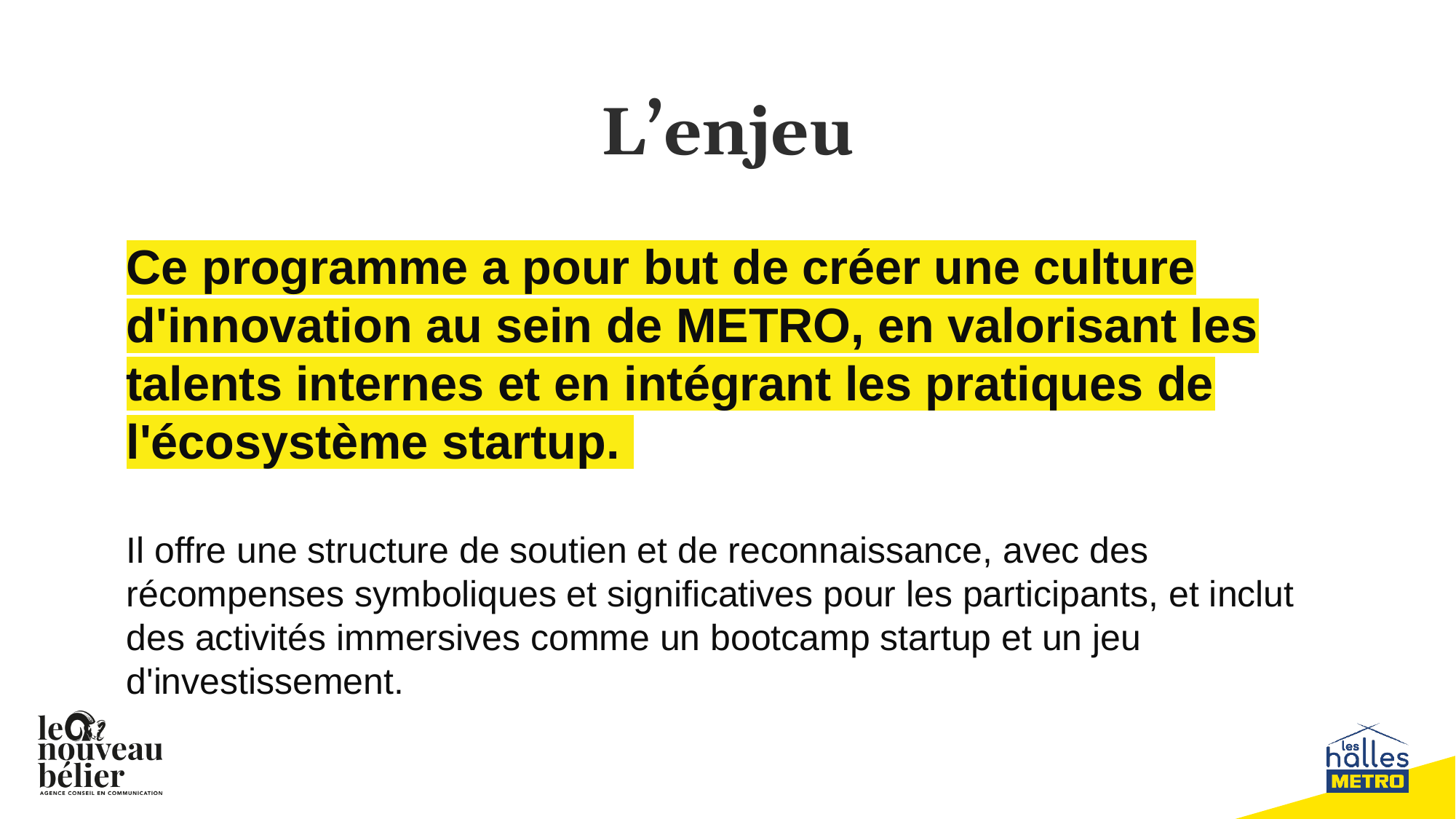

# L’enjeu
Ce programme a pour but de créer une culture d'innovation au sein de METRO, en valorisant les talents internes et en intégrant les pratiques de l'écosystème startup.
Il offre une structure de soutien et de reconnaissance, avec des récompenses symboliques et significatives pour les participants, et inclut des activités immersives comme un bootcamp startup et un jeu d'investissement.